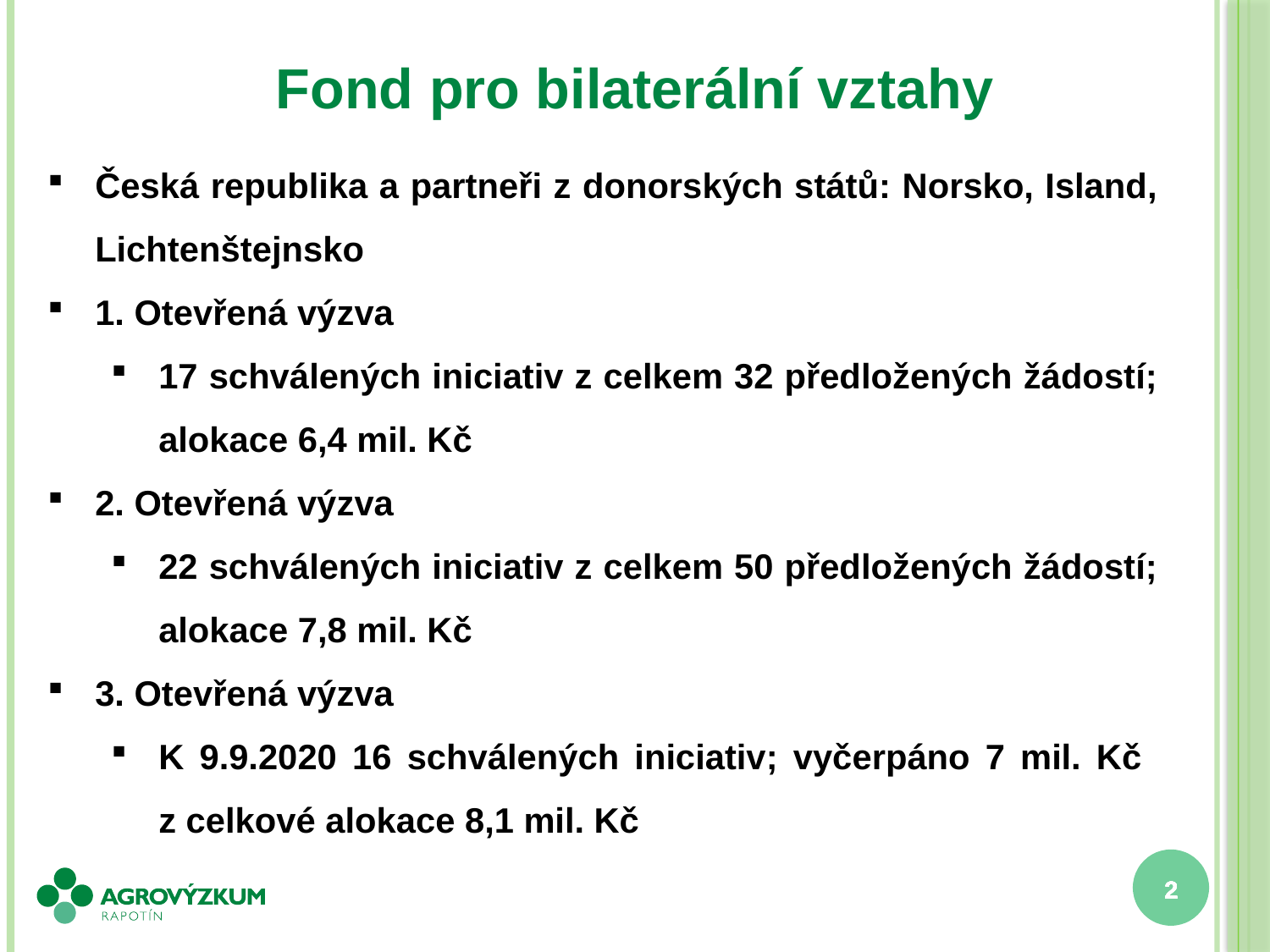

Fond pro bilaterální vztahy
Česká republika a partneři z donorských států: Norsko, Island, Lichtenštejnsko
1. Otevřená výzva
17 schválených iniciativ z celkem 32 předložených žádostí; alokace 6,4 mil. Kč
2. Otevřená výzva
22 schválených iniciativ z celkem 50 předložených žádostí; alokace 7,8 mil. Kč
3. Otevřená výzva
K 9.9.2020 16 schválených iniciativ; vyčerpáno 7 mil. Kč
z celkové alokace 8,1 mil. Kč
2
2
2
2
2
2
2
2